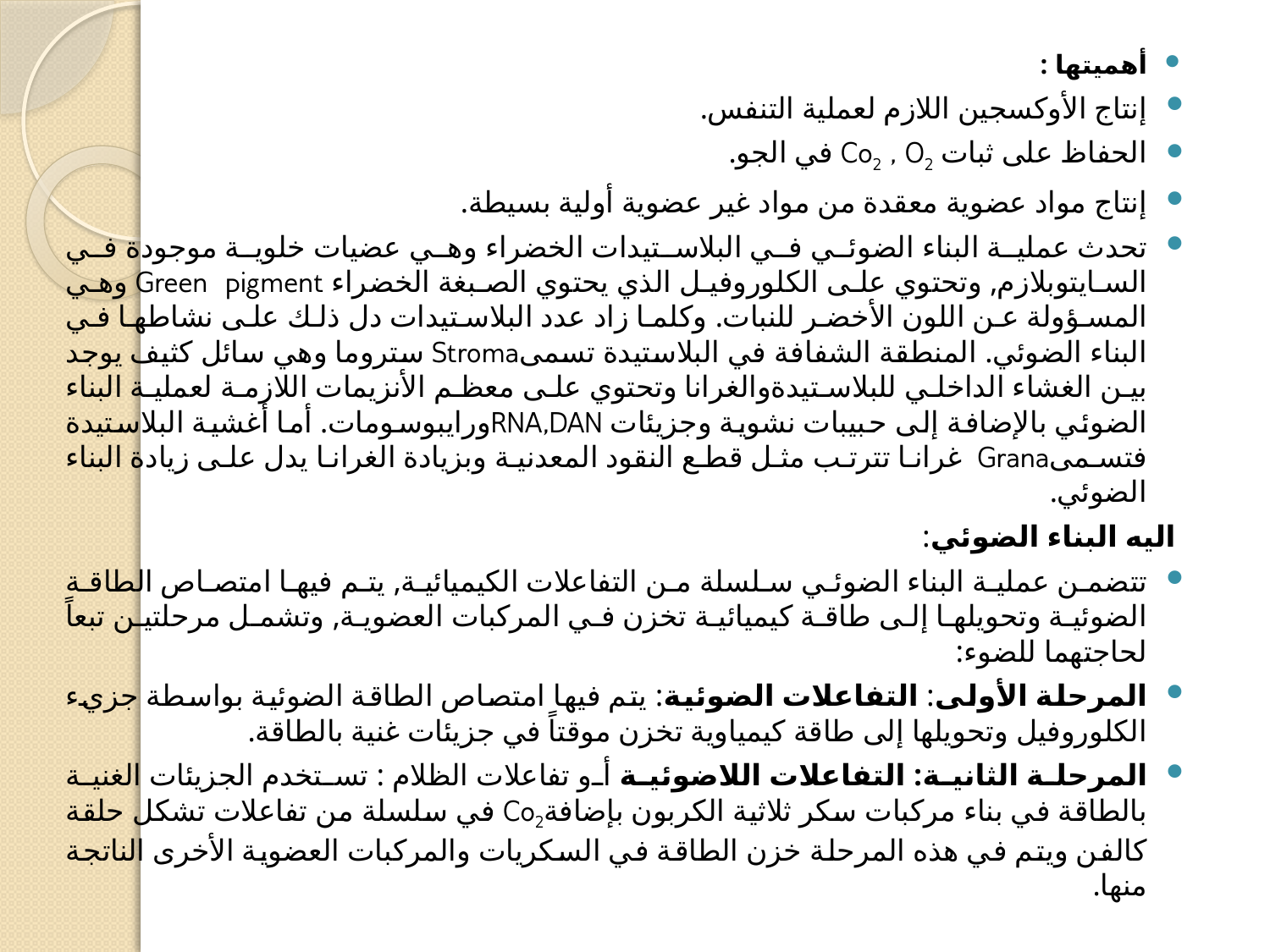

#
أهميتها :
إنتاج الأوكسجين اللازم لعملية التنفس.
الحفاظ على ثبات Co2 , O2 في الجو.
إنتاج مواد عضوية معقدة من مواد غير عضوية أولية بسيطة.
تحدث عملية البناء الضوئي في البلاستيدات الخضراء وهي عضيات خلوية موجودة في السايتوبلازم, وتحتوي على الكلوروفيل الذي يحتوي الصبغة الخضراء Green pigment وهي المسؤولة عن اللون الأخضر للنبات. وكلما زاد عدد البلاستيدات دل ذلك على نشاطها في البناء الضوئي. المنطقة الشفافة في البلاستيدة تسمىStroma ستروما وهي سائل كثيف يوجد بين الغشاء الداخلي للبلاستيدةوالغرانا وتحتوي على معظم الأنزيمات اللازمة لعملية البناء الضوئي بالإضافة إلى حبيبات نشوية وجزيئات RNA,DANورايبوسومات. أما أغشية البلاستيدة فتسمىGrana  غرانا تترتب مثل قطع النقود المعدنية وبزيادة الغرانا يدل على زيادة البناء الضوئي.
 اليه البناء الضوئي:
تتضمن عملية البناء الضوئي سلسلة من التفاعلات الكيميائية, يتم فيها امتصاص الطاقة الضوئية وتحويلها إلى طاقة كيميائية تخزن في المركبات العضوية, وتشمل مرحلتين تبعاً لحاجتهما للضوء:
المرحلة الأولى: التفاعلات الضوئية: يتم فيها امتصاص الطاقة الضوئية بواسطة جزيء الكلوروفيل وتحويلها إلى طاقة كيمياوية تخزن موقتاً في جزيئات غنية بالطاقة.
المرحلة الثانية: التفاعلات اللاضوئية أو تفاعلات الظلام : تستخدم الجزيئات الغنية بالطاقة في بناء مركبات سكر ثلاثية الكربون بإضافةCo2 في سلسلة من تفاعلات تشكل حلقة كالفن ويتم في هذه المرحلة خزن الطاقة في السكريات والمركبات العضوية الأخرى الناتجة منها.